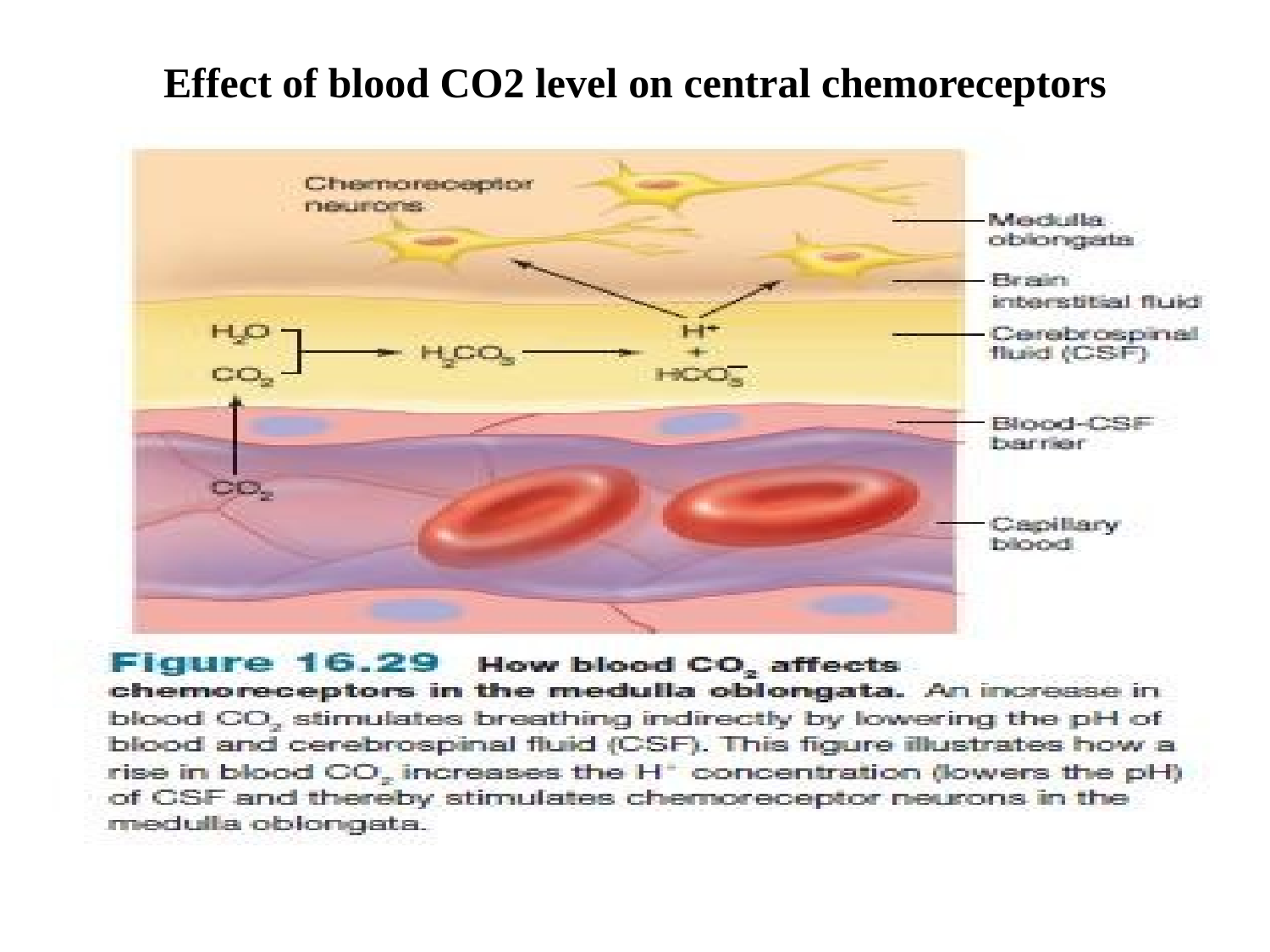

# Effect of blood CO2 level on central chemoreceptors